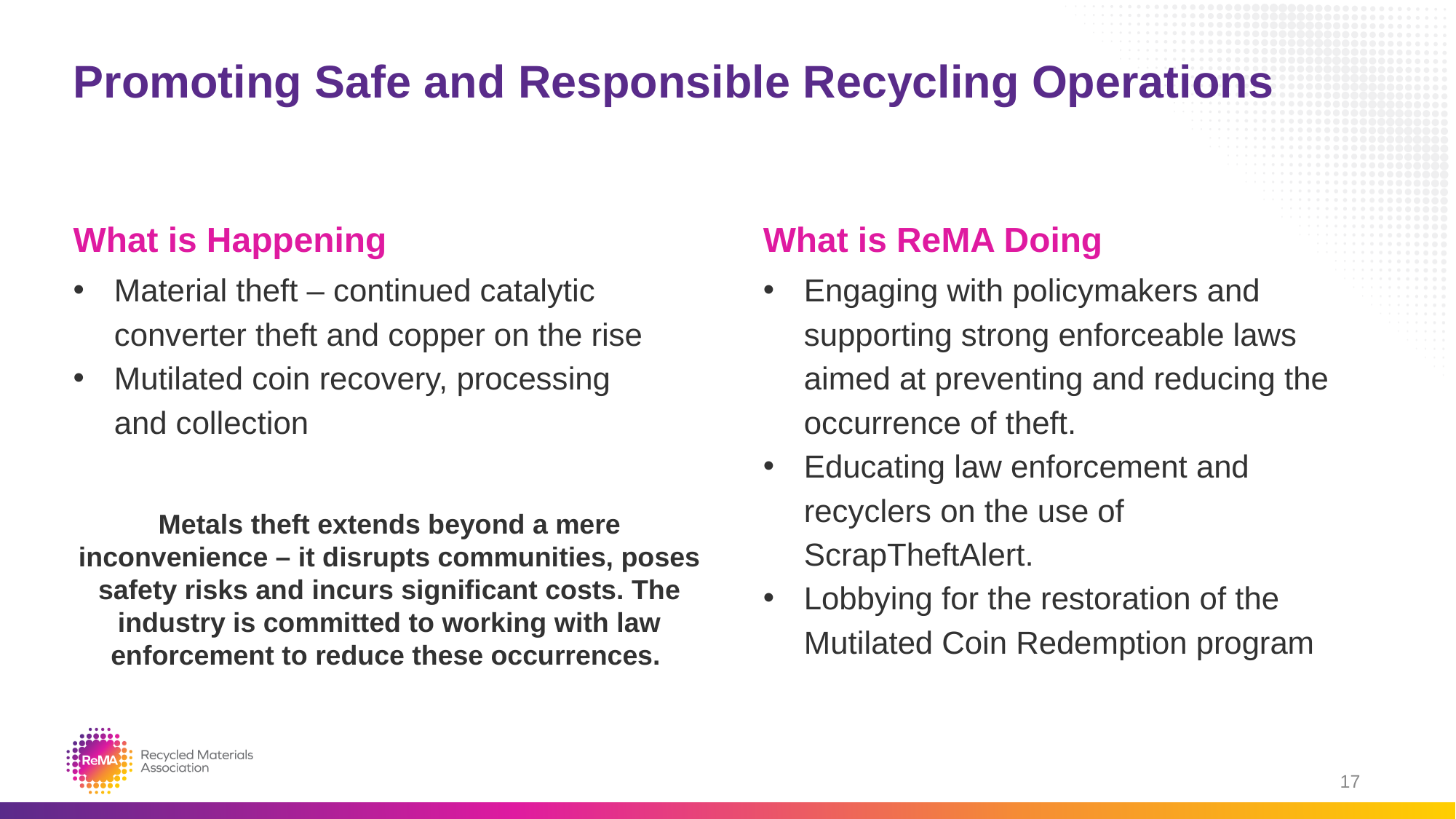

# Promoting Safe and Responsible Recycling Operations
What is Happening
What is ReMA Doing
Material theft – continued catalytic converter theft and copper on the rise
Mutilated coin recovery, processing and collection

Engaging with policymakers and supporting strong enforceable laws aimed at preventing and reducing the occurrence of theft.
Educating law enforcement and recyclers on the use of ScrapTheftAlert.
Lobbying for the restoration of the Mutilated Coin Redemption program

Metals theft extends beyond a mere inconvenience – it disrupts communities, poses safety risks and incurs significant costs. The industry is committed to working with law enforcement to reduce these occurrences.
17